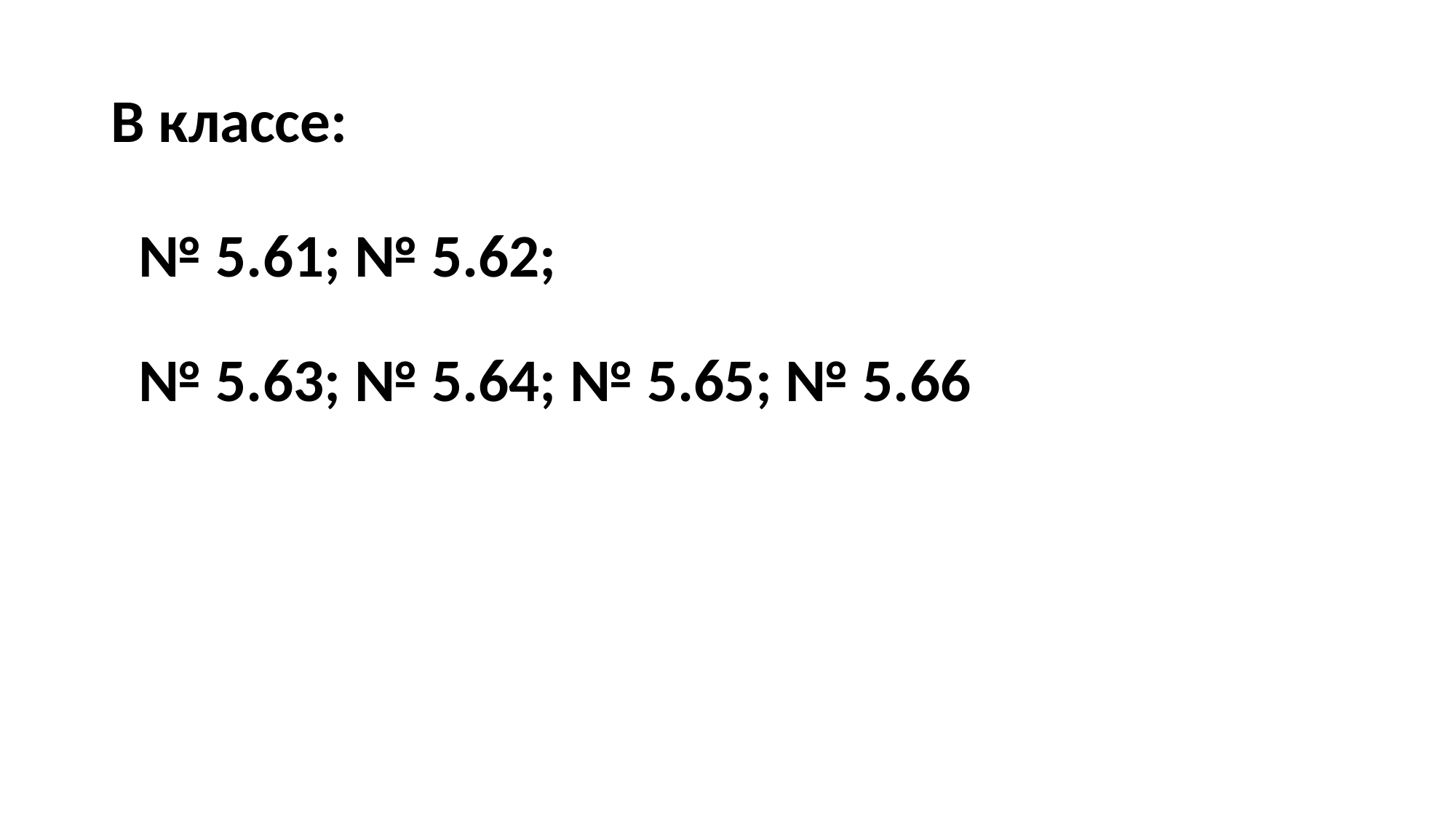

# В классе:
№ 5.61; № 5.62;
№ 5.63; № 5.64; № 5.65; № 5.66